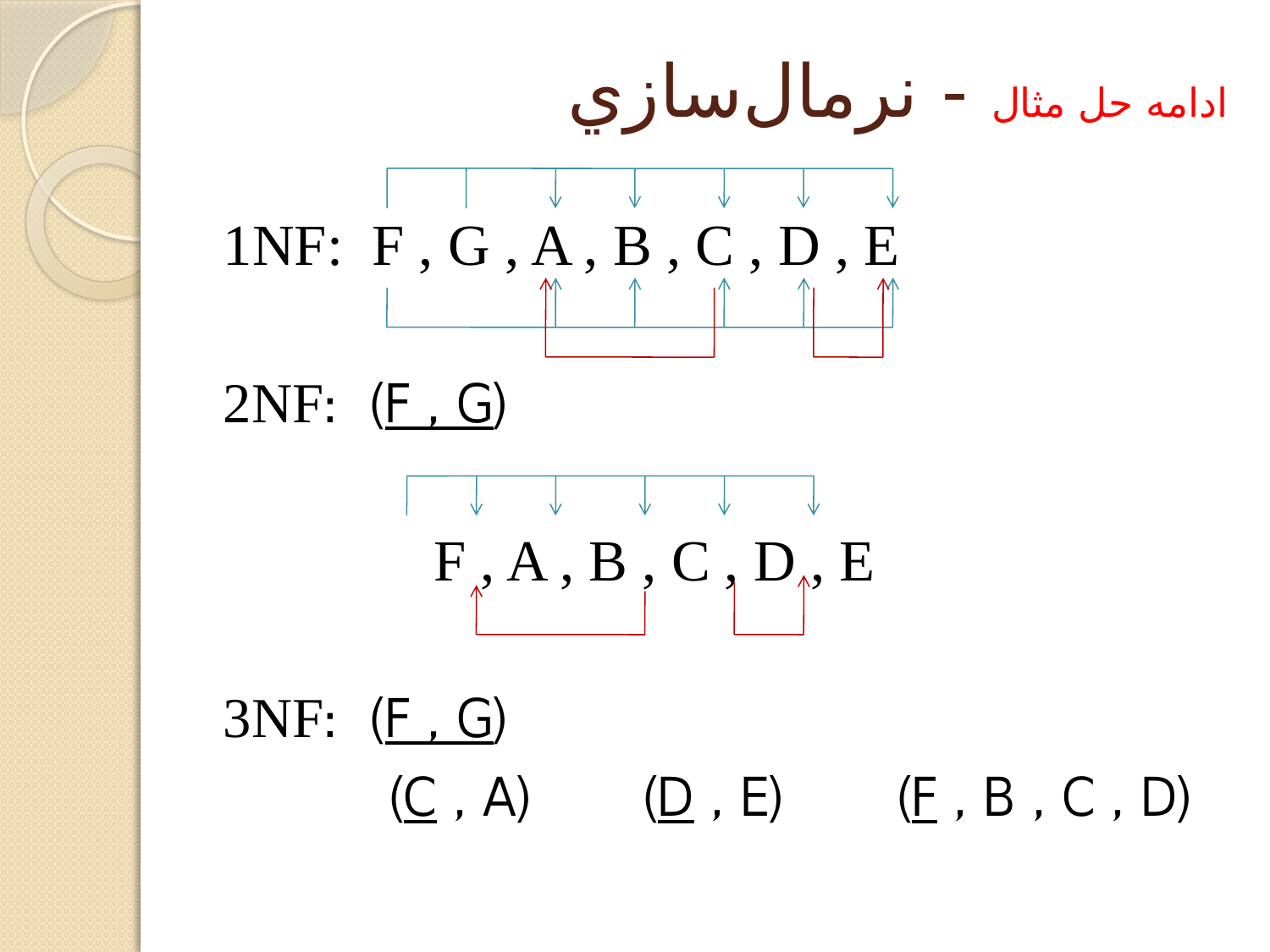

# ادامه حل مثال - نرمال‌سازي
1NF:  F , G , A , B , C , D , E

2NF:  (F , G)

		   F , A , B , C , D , E

3NF:  (F , G)
		(C , A)	(D , E)	(F , B , C , D)